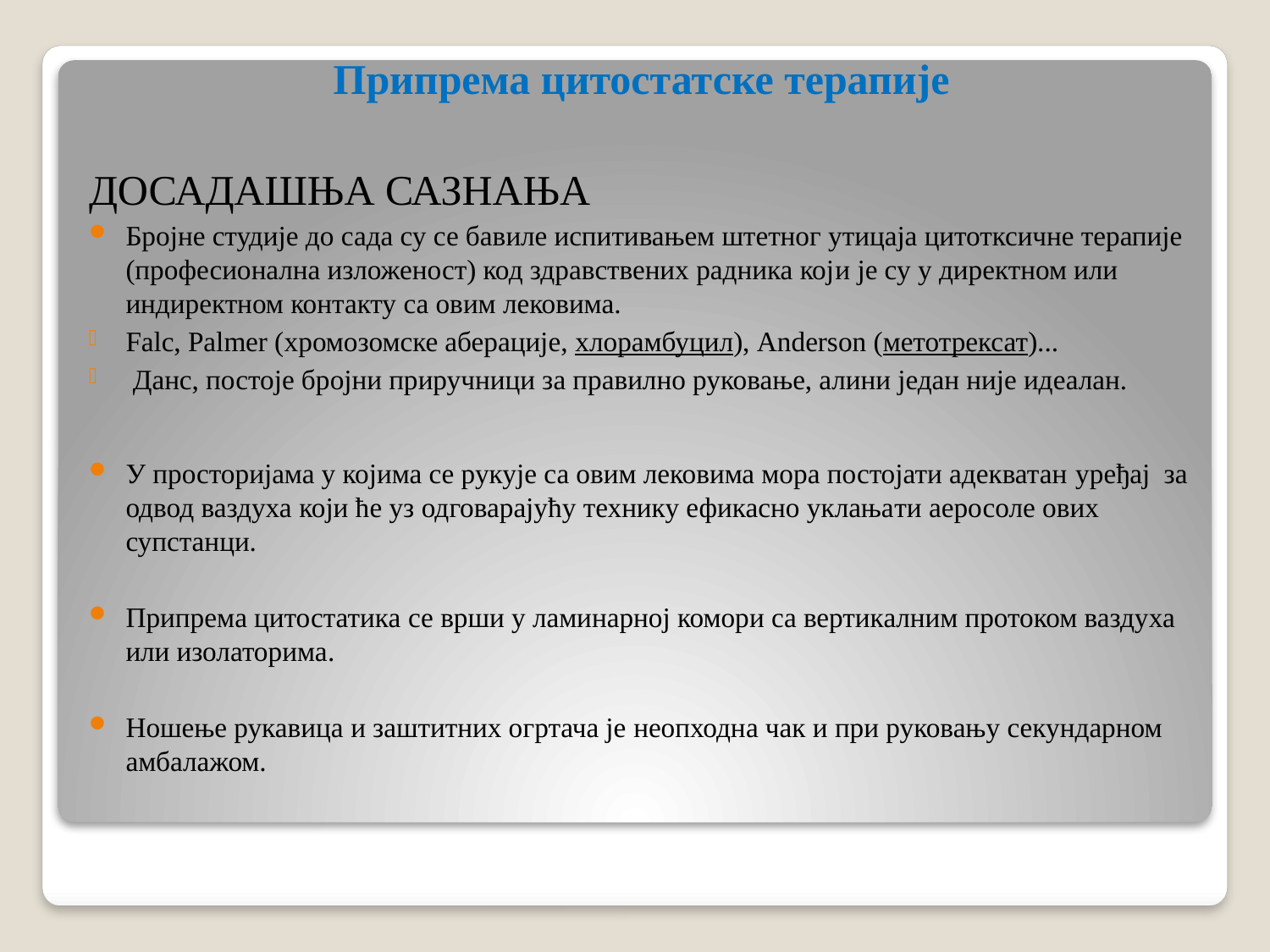

Припрема цитостатске терапије

ДОСАДАШЊА САЗНАЊА
Бројне студије до сада су се бавиле испитивањем штетног утицаја цитотксичне терапије (професионална изложеност) код здравствених радника који је су у директном или индиректном контакту са овим лековима.
Falc, Palmer (хромозомске аберације, хлорамбуцил), Anderson (метотрексат)...
 Данс, постоје бројни приручници за правилно руковање, алини један није идеалан.

У просторијама у којима се рукује са овим лековима мора постојати адекватан уређај  за одвод ваздуха који ће уз одговарајућу технику ефикасно уклањати аеросоле ових супстанци.

Припрема цитостатика се врши у ламинарној комори са вертикалним протоком ваздуха или изолаторима.

Ношење рукавица и заштитних огртача је неопходна чак и при руковању секундарном амбалажом.